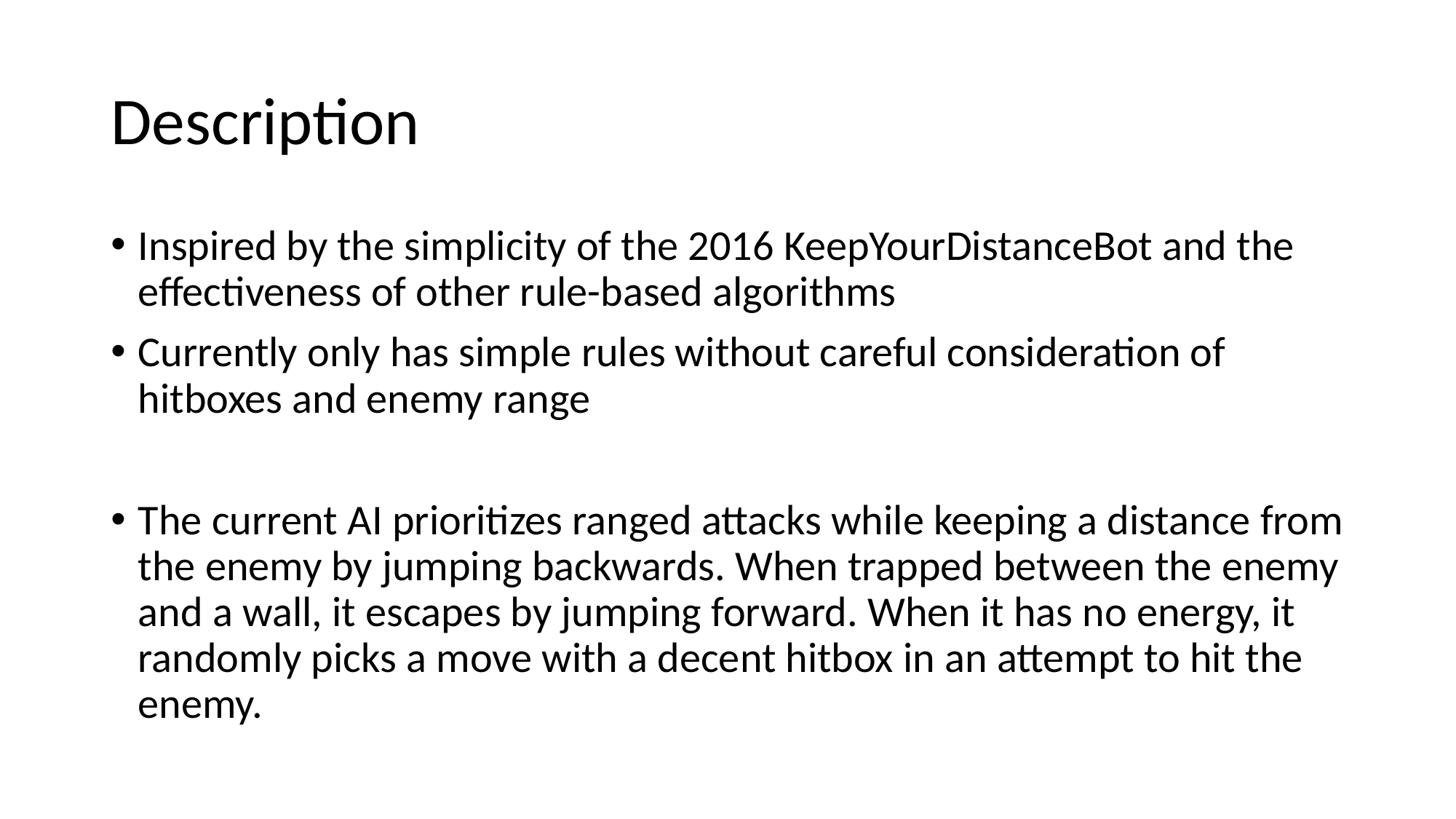

# Description
Inspired by the simplicity of the 2016 KeepYourDistanceBot and the effectiveness of other rule-based algorithms
Currently only has simple rules without careful consideration of hitboxes and enemy range

The current AI prioritizes ranged attacks while keeping a distance from the enemy by jumping backwards. When trapped between the enemy and a wall, it escapes by jumping forward. When it has no energy, it randomly picks a move with a decent hitbox in an attempt to hit the enemy.